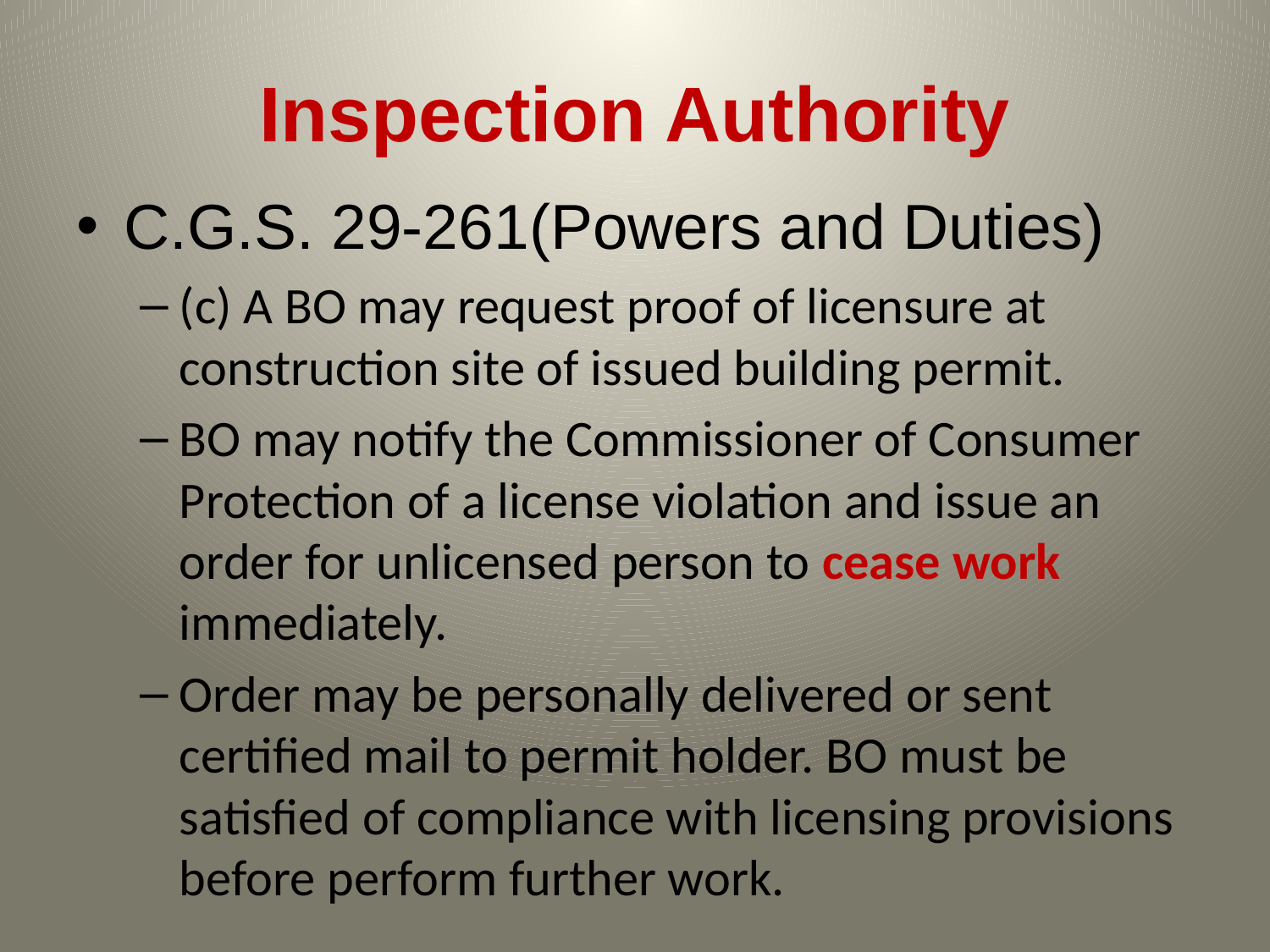

# Inspection Authority
C.G.S. 29-261(Powers and Duties)
(c) A BO may request proof of licensure at construction site of issued building permit.
BO may notify the Commissioner of Consumer Protection of a license violation and issue an order for unlicensed person to cease work immediately.
Order may be personally delivered or sent certified mail to permit holder. BO must be satisfied of compliance with licensing provisions before perform further work.